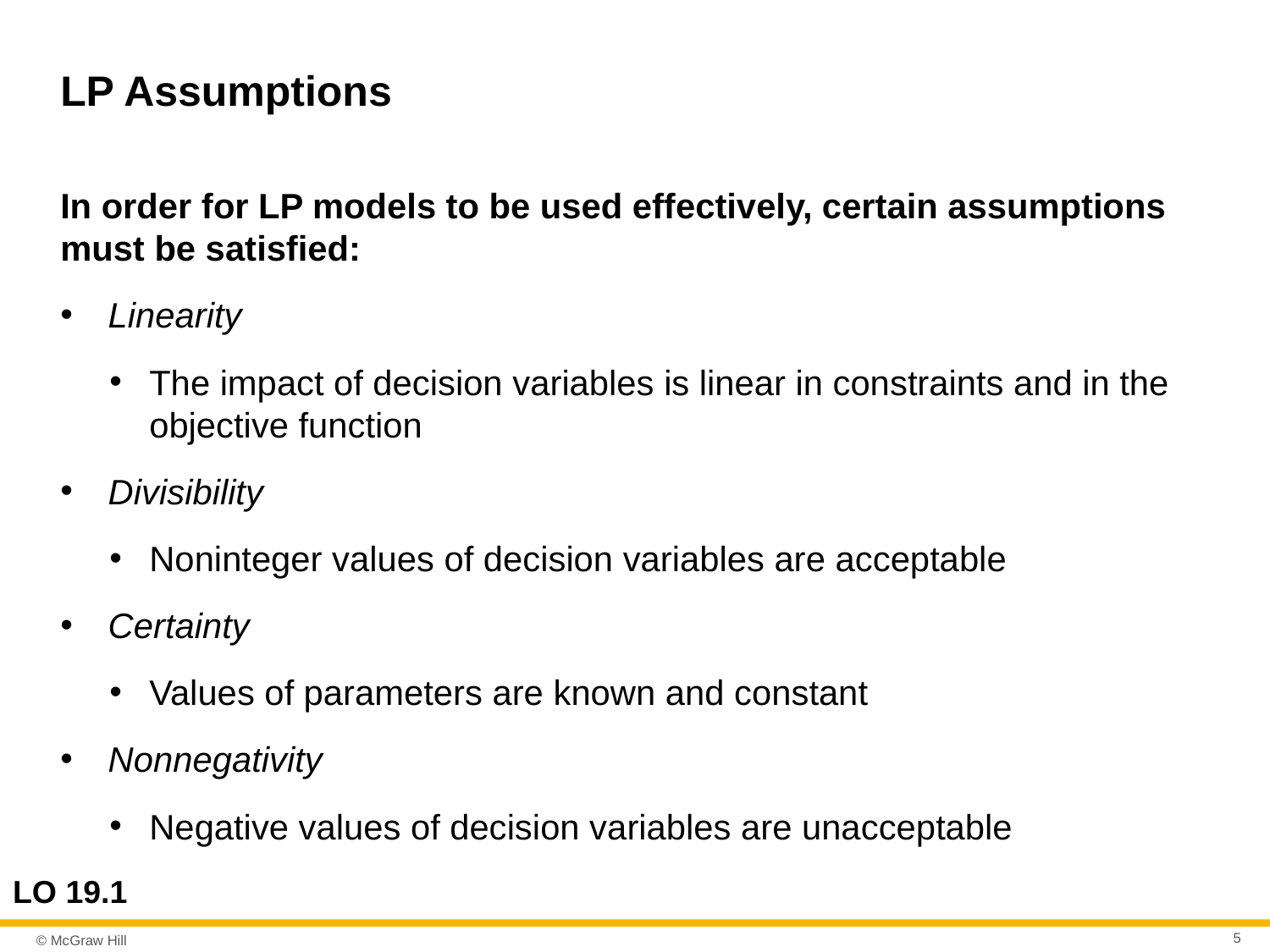

# LP Assumptions
In order for LP models to be used effectively, certain assumptions must be satisfied:
Linearity
The impact of decision variables is linear in constraints and in the objective function
Divisibility
Noninteger values of decision variables are acceptable
Certainty
Values of parameters are known and constant
Nonnegativity
Negative values of decision variables are unacceptable
LO 19.1